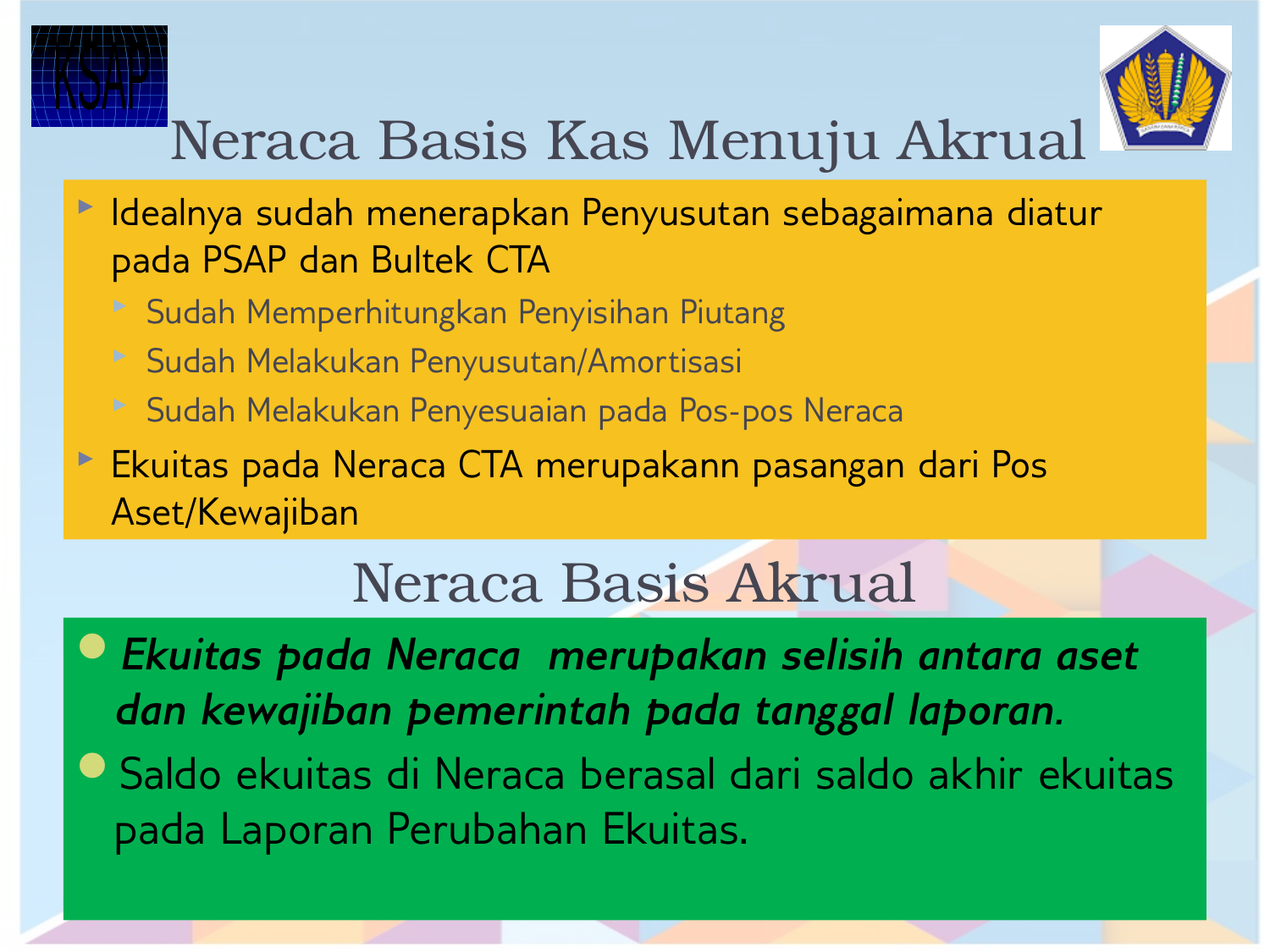

# Neraca Basis Kas Menuju Akrual
Idealnya sudah menerapkan Penyusutan sebagaimana diatur pada PSAP dan Bultek CTA
Sudah Memperhitungkan Penyisihan Piutang
Sudah Melakukan Penyusutan/Amortisasi
Sudah Melakukan Penyesuaian pada Pos-pos Neraca
Ekuitas pada Neraca CTA merupakann pasangan dari Pos Aset/Kewajiban

Neraca Basis Akrual
Ekuitas pada Neraca  merupakan selisih antara aset dan kewajiban pemerintah pada tanggal laporan.
Saldo ekuitas di Neraca berasal dari saldo akhir ekuitas pada Laporan Perubahan Ekuitas.